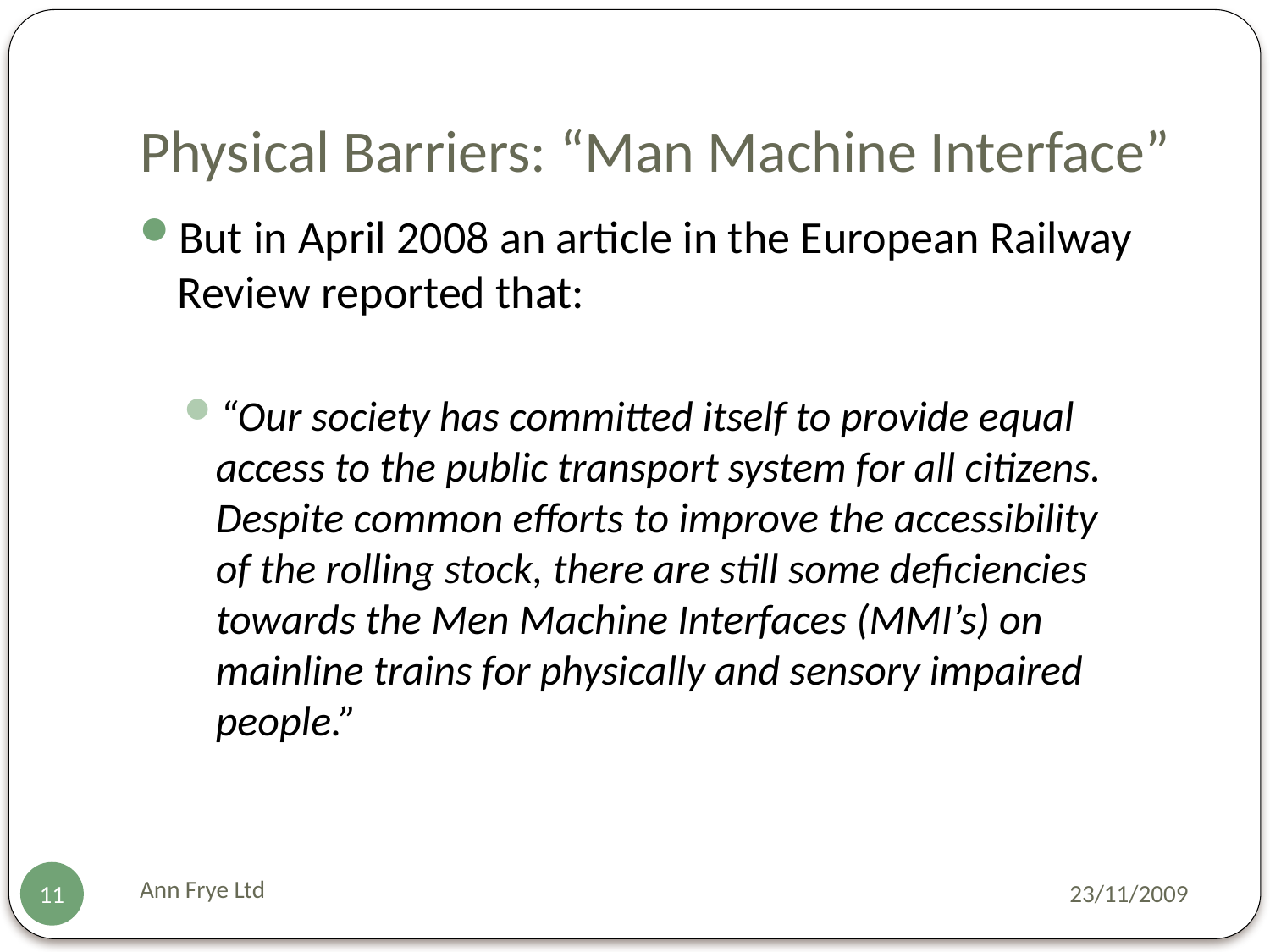

# Physical Barriers: “Man Machine Interface”
But in April 2008 an article in the European Railway Review reported that:

“Our society has committed itself to provide equal access to the public transport system for all citizens. Despite common efforts to improve the accessibility of the rolling stock, there are still some deficiencies towards the Men Machine Interfaces (MMI’s) on mainline trains for physically and sensory impaired people.”
Ann Frye Ltd
23/11/2009
11